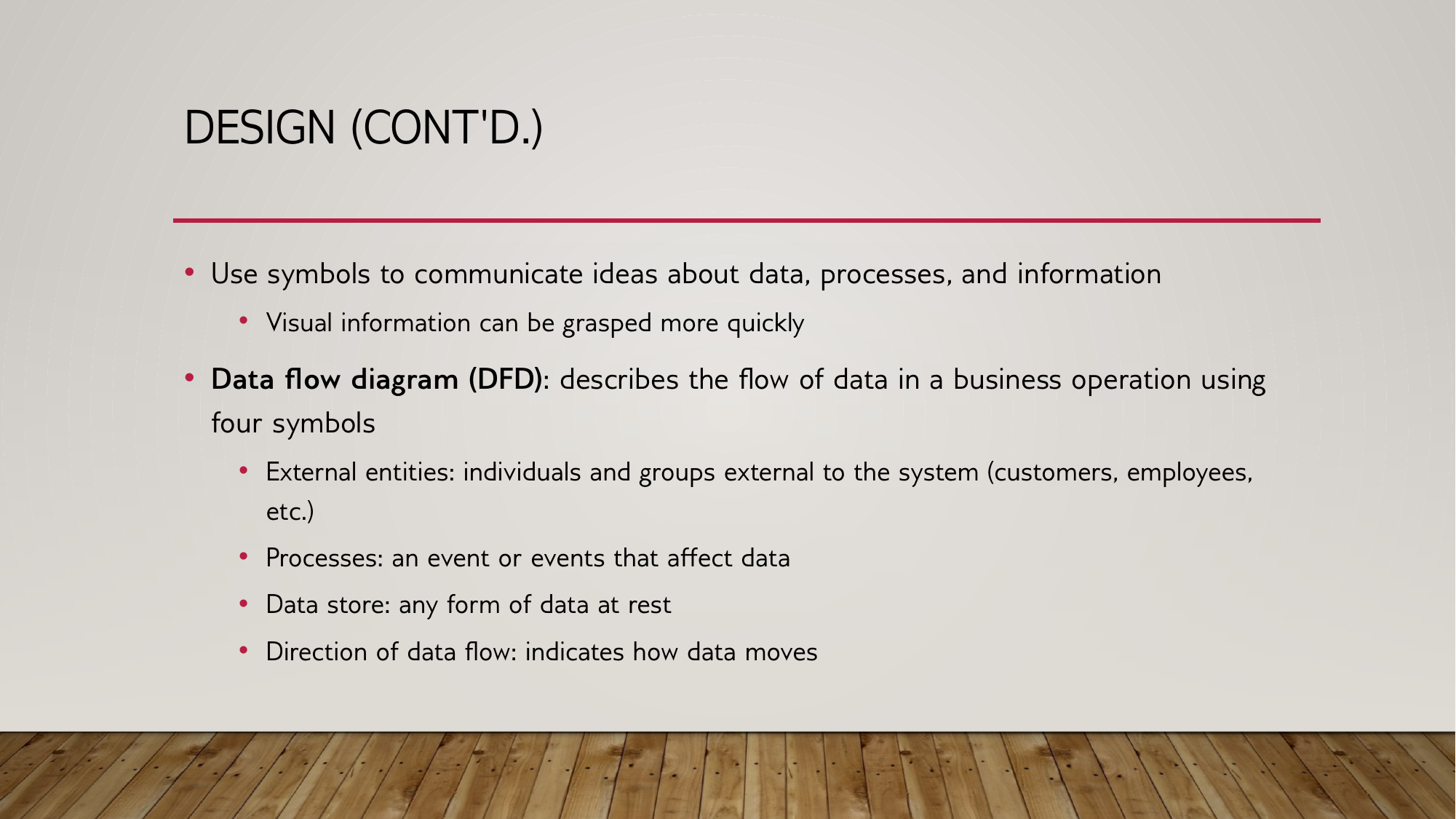

# Design (cont'd.)
Use symbols to communicate ideas about data, processes, and information
Visual information can be grasped more quickly
Data flow diagram (DFD): describes the flow of data in a business operation using four symbols
External entities: individuals and groups external to the system (customers, employees, etc.)
Processes: an event or events that affect data
Data store: any form of data at rest
Direction of data flow: indicates how data moves